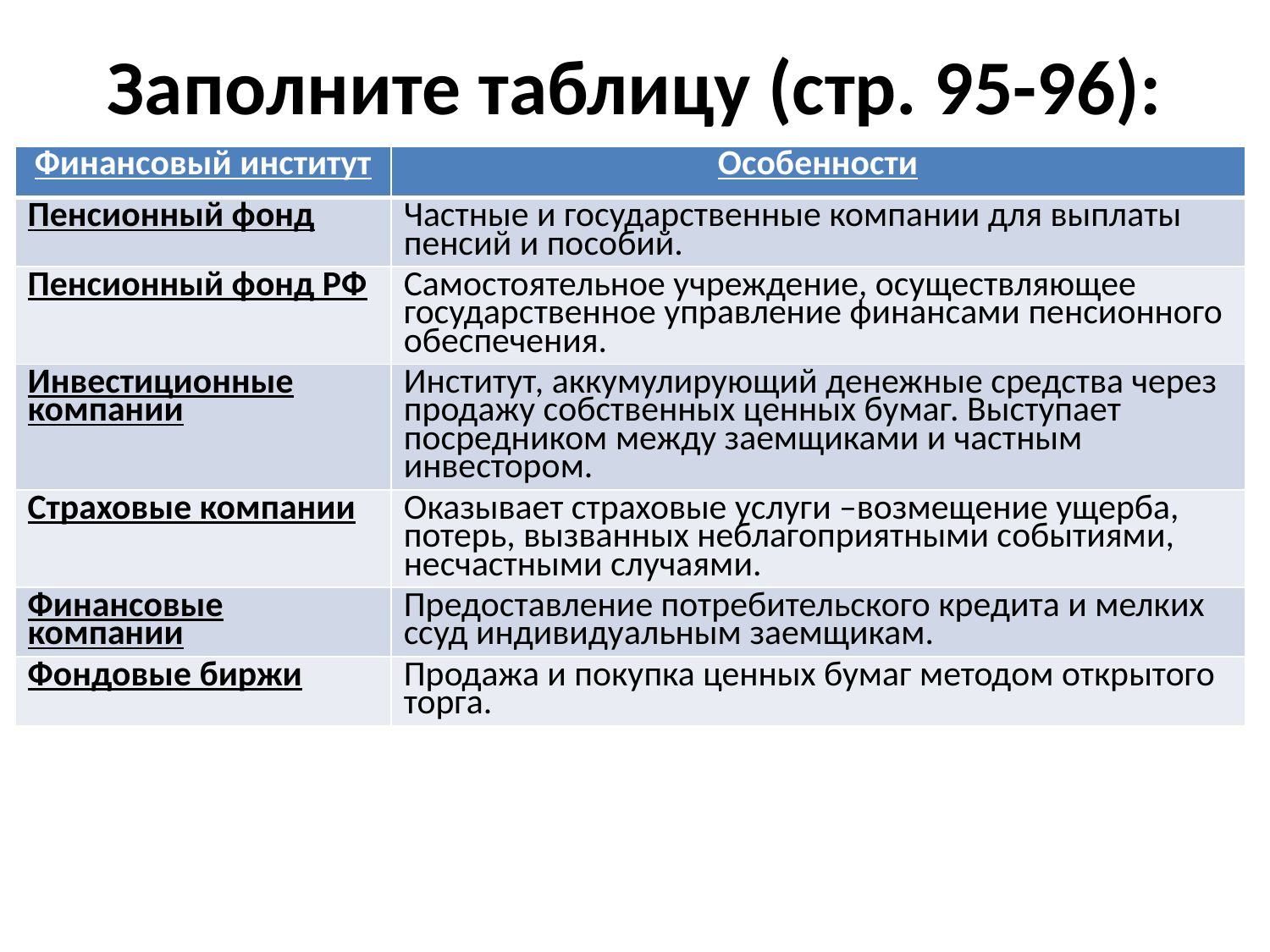

# Заполните таблицу (стр. 95-96):
| Финансовый институт | Особенности |
| --- | --- |
| Пенсионный фонд | Частные и государственные компании для выплаты пенсий и пособий. |
| Пенсионный фонд РФ | Самостоятельное учреждение, осуществляющее государственное управление финансами пенсионного обеспечения. |
| Инвестиционные компании | Институт, аккумулирующий денежные средства через продажу собственных ценных бумаг. Выступает посредником между заемщиками и частным инвестором. |
| Страховые компании | Оказывает страховые услуги –возмещение ущерба, потерь, вызванных неблагоприятными событиями, несчастными случаями. |
| Финансовые компании | Предоставление потребительского кредита и мелких ссуд индивидуальным заемщикам. |
| Фондовые биржи | Продажа и покупка ценных бумаг методом открытого торга. |